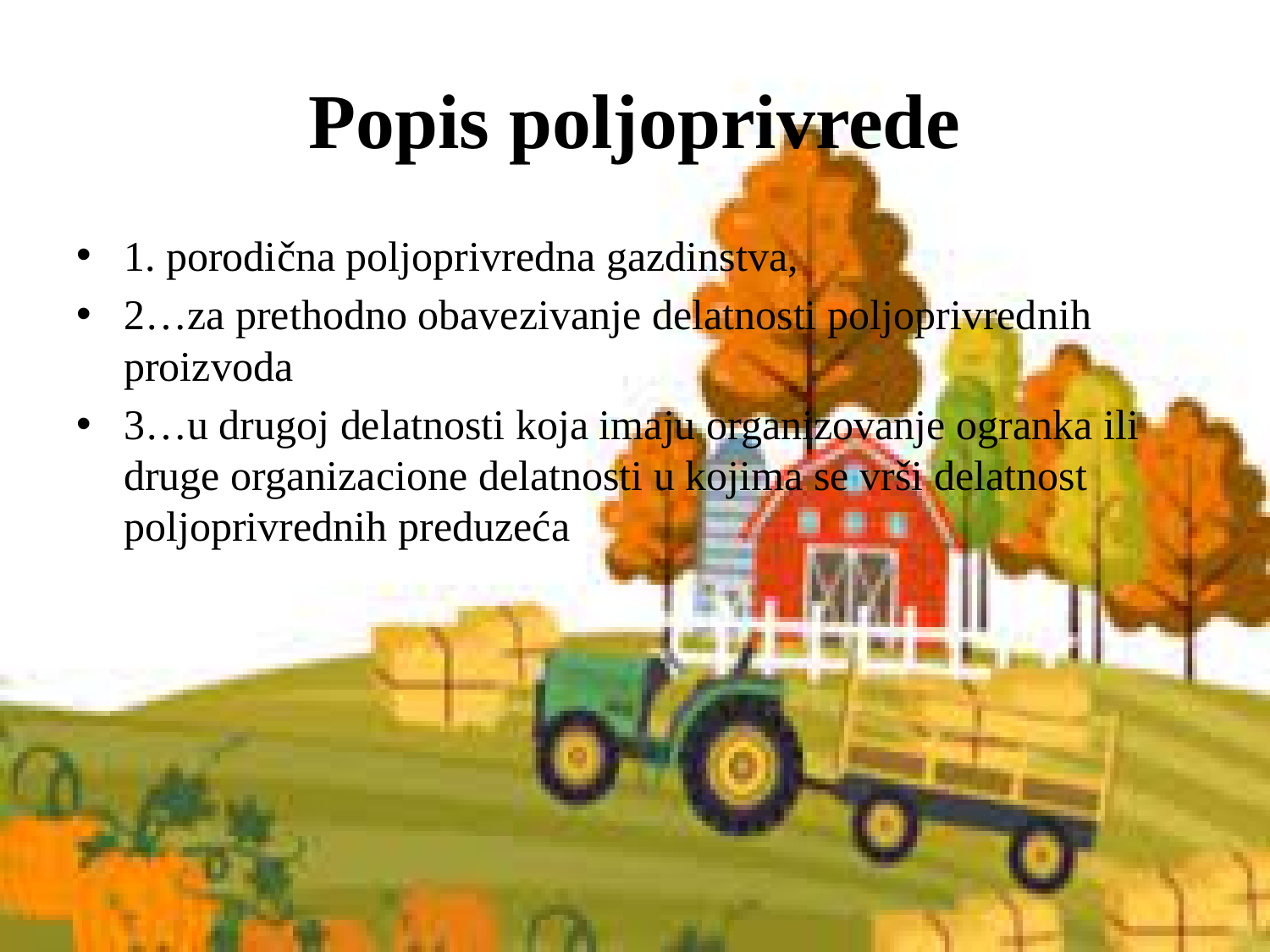

# Popis poljoprivrede
1. porodična poljoprivredna gazdinstva,
2…za prethodno obavezivanje delatnosti poljoprivrednih proizvoda
3…u drugoj delatnosti koja imaju organizovanje ogranka ili druge organizacione delatnosti u kojima se vrši delatnost poljoprivrednih preduzeća